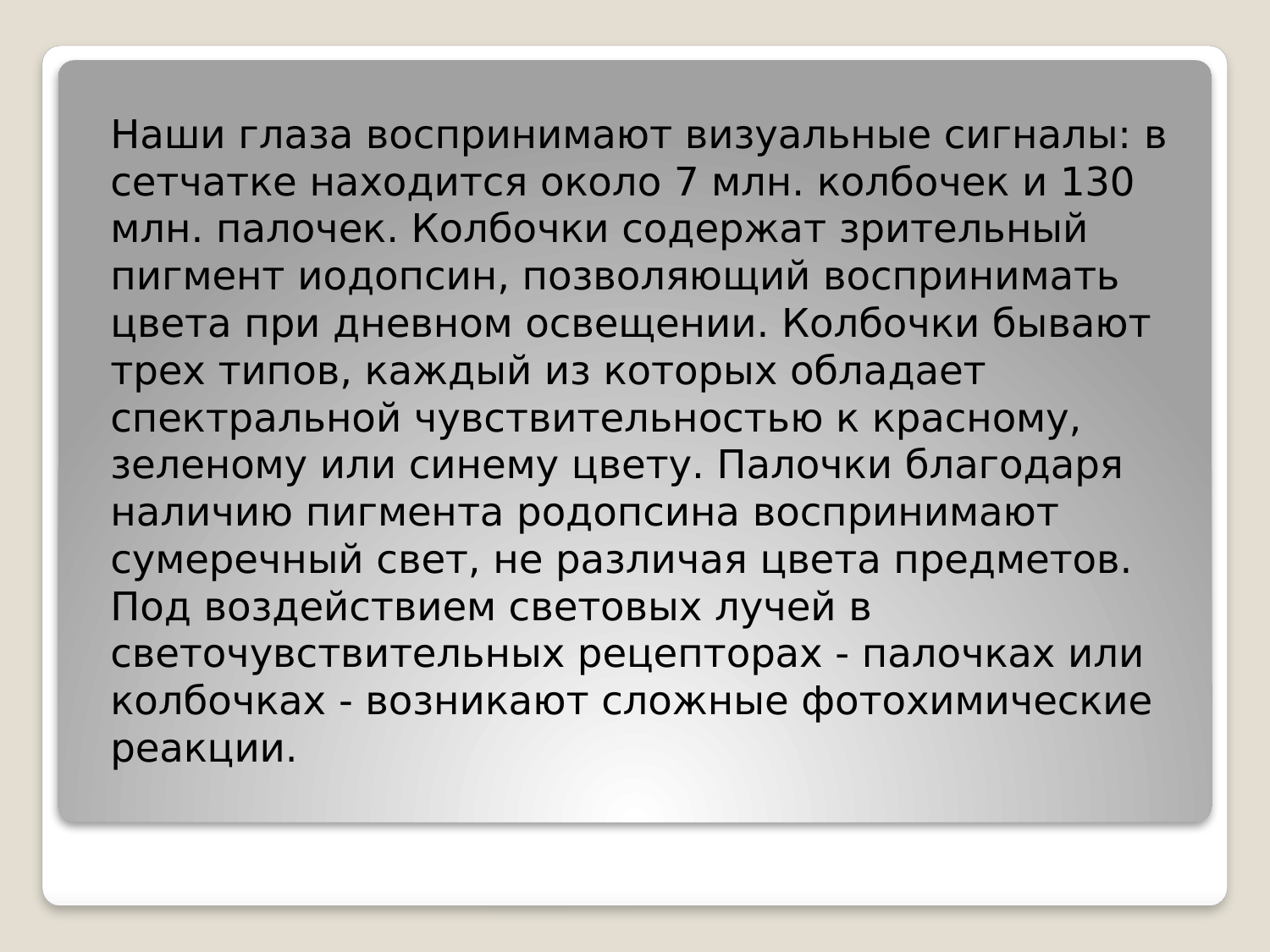

Наши глаза воспринимают визуальные сигналы: в сетчатке находится около 7 млн. колбочек и 130 млн. палочек. Колбочки содержат зрительный пигмент иодопсин, позволяющий воспринимать цвета при дневном освещении. Колбочки бывают трех типов, каждый из которых обладает спектральной чувствительностью к красному, зеленому или синему цвету. Палочки благодаря наличию пигмента родопсина воспринимают сумеречный свет, не различая цвета предметов. Под воздействием световых лучей в светочувствительных рецепторах - палочках или колбочках - возникают сложные фотохимические реакции.